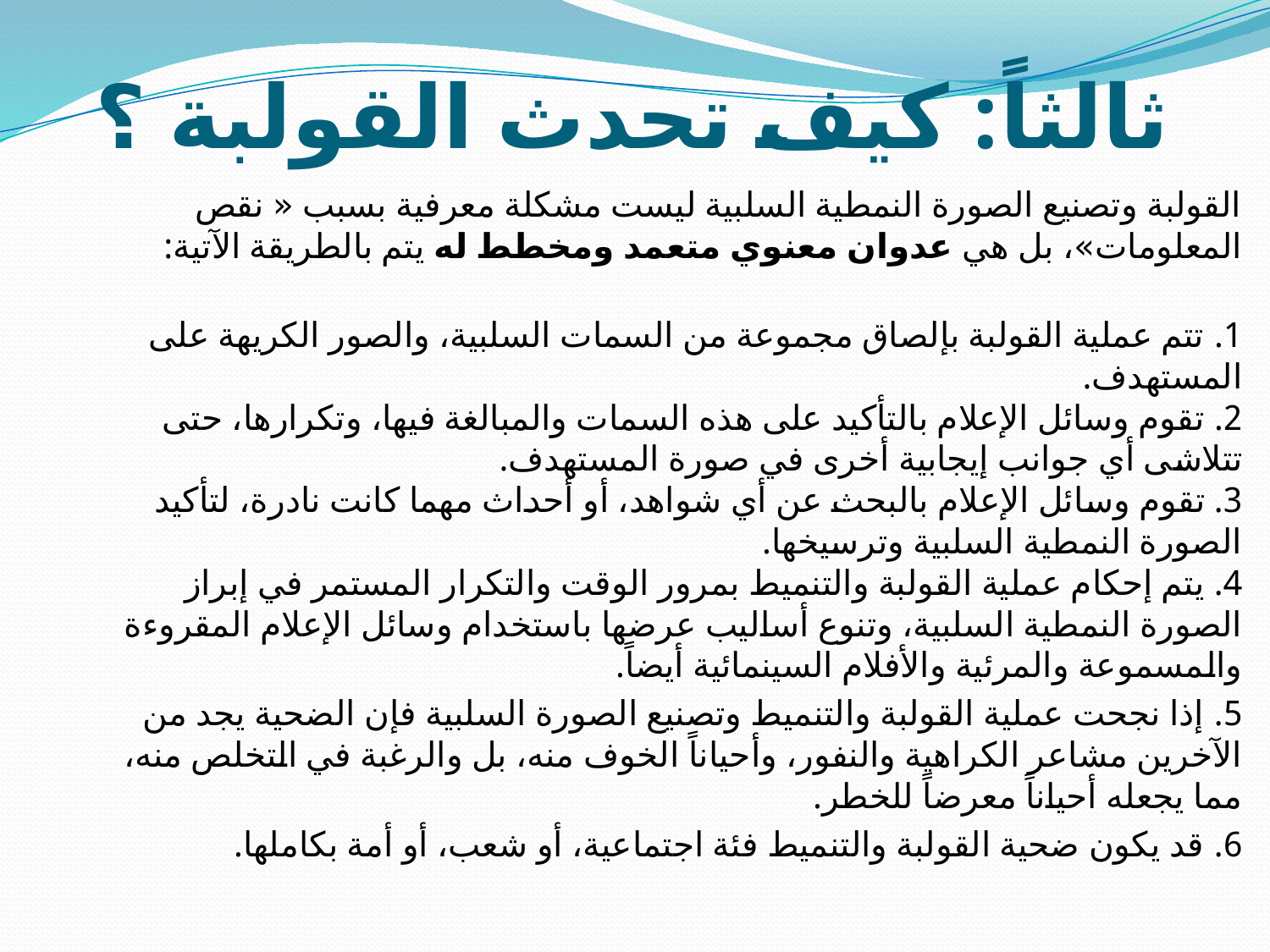

# ثالثاً: كيف تحدث القولبة ؟
القولبة وتصنيع الصورة النمطية السلبية ليست مشكلة معرفية بسبب « نقص المعلومات»، بل هي عدوان معنوي متعمد ومخطط له يتم بالطريقة الآتية:
1. تتم عملية القولبة بإلصاق مجموعة من السمات السلبية، والصور الكريهة على المستهدف.
2. تقوم وسائل الإعلام بالتأكيد على هذه السمات والمبالغة فيها، وتكرارها، حتى تتلاشى أي جوانب إيجابية أخرى في صورة المستهدف.
3. تقوم وسائل الإعلام بالبحث عن أي شواهد، أو أحداث مهما كانت نادرة، لتأكيد الصورة النمطية السلبية وترسيخها.
4. يتم إحكام عملية القولبة والتنميط بمرور الوقت والتكرار المستمر في إبراز الصورة النمطية السلبية، وتنوع أساليب عرضها باستخدام وسائل الإعلام المقروءة والمسموعة والمرئية والأفلام السينمائية أيضاً.
5. إذا نجحت عملية القولبة والتنميط وتصنيع الصورة السلبية فإن الضحية يجد من الآخرين مشاعر الكراهية والنفور، وأحياناً الخوف منه، بل والرغبة في التخلص منه، مما يجعله أحياناً معرضاً للخطر.
6. قد يكون ضحية القولبة والتنميط فئة اجتماعية، أو شعب، أو أمة بكاملها.